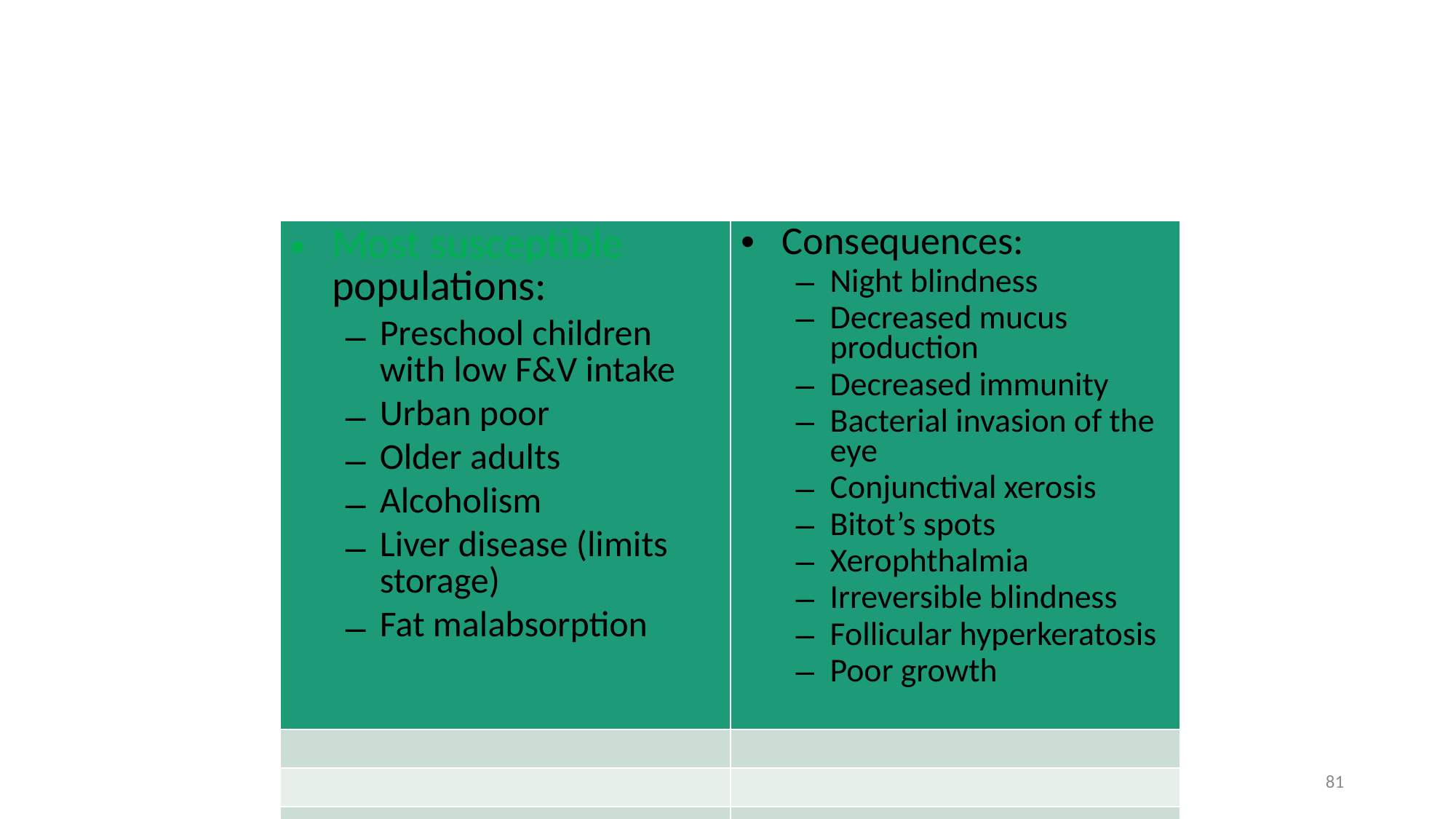

#
| Most susceptible populations: Preschool children with low F&V intake Urban poor Older adults Alcoholism Liver disease (limits storage) Fat malabsorption | Consequences: Night blindness Decreased mucus production Decreased immunity Bacterial invasion of the eye Conjunctival xerosis Bitot’s spots Xerophthalmia Irreversible blindness Follicular hyperkeratosis Poor growth |
| --- | --- |
|  |  |
|  |  |
|  |  |
|  |  |
|  |  |
|  |  |
|  |  |
|  |  |
|  |  |
|  |  |
|  |  |
81